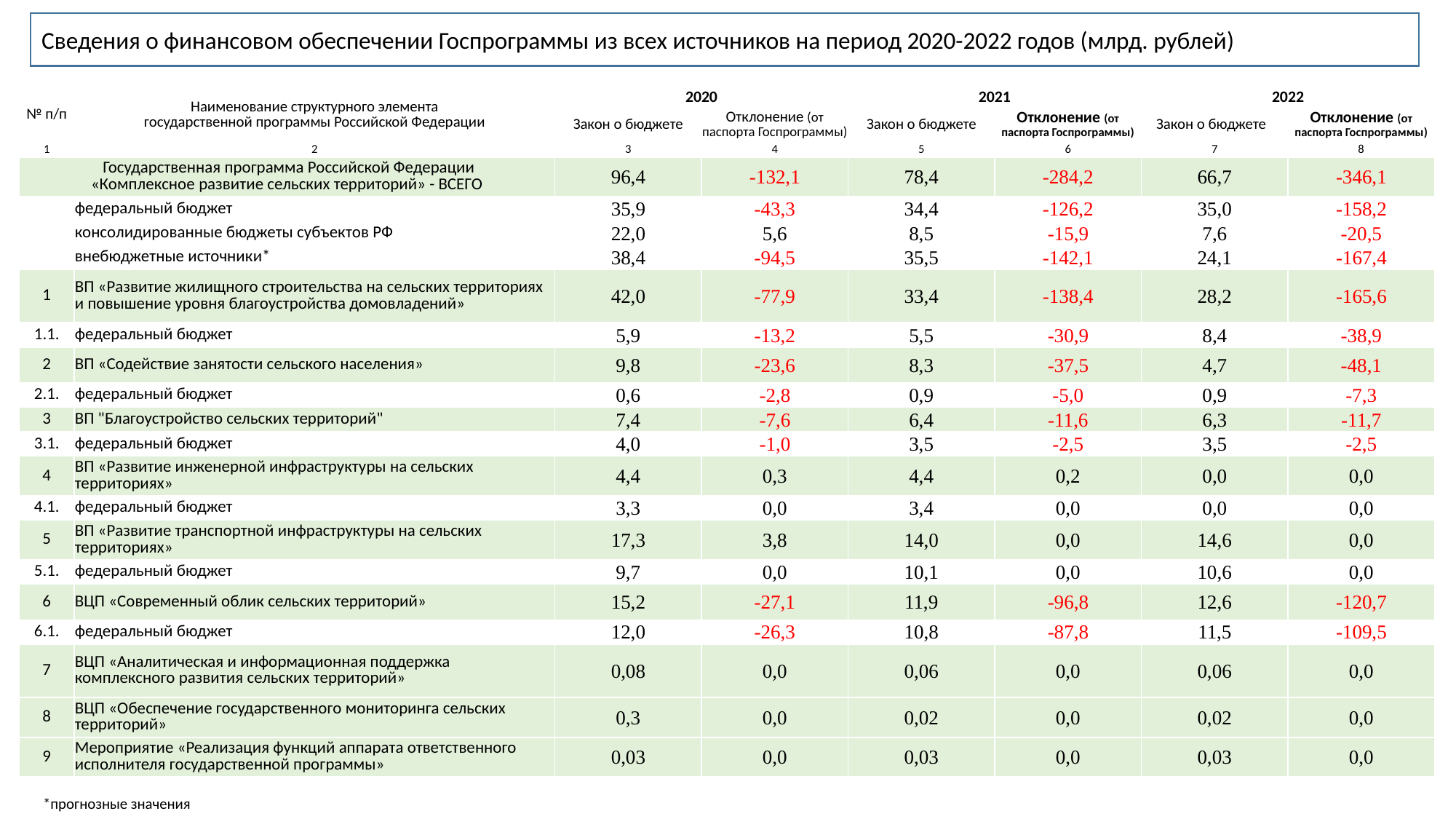

Сведения о финансовом обеспечении Госпрограммы из всех источников на период 2020-2022 годов (млрд. рублей)
| № п/п | Наименование структурного элемента государственной программы Российской Федерации | 2020 |  | 2021 |  | 2022 |  |
| --- | --- | --- | --- | --- | --- | --- | --- |
|  |  | Закон о бюджете | Отклонение (от паспорта Госпрограммы) | Закон о бюджете | Отклонение (от паспорта Госпрограммы) | Закон о бюджете | Отклонение (от паспорта Госпрограммы) |
| 1 | 2 | 3 | 4 | 5 | 6 | 7 | 8 |
| Государственная программа Российской Федерации «Комплексное развитие сельских территорий» - ВСЕГО |  | 96,4 | -132,1 | 78,4 | -284,2 | 66,7 | -346,1 |
|  | федеральный бюджет | 35,9 | -43,3 | 34,4 | -126,2 | 35,0 | -158,2 |
|  | консолидированные бюджеты субъектов РФ | 22,0 | 5,6 | 8,5 | -15,9 | 7,6 | -20,5 |
|  | внебюджетные источники\* | 38,4 | -94,5 | 35,5 | -142,1 | 24,1 | -167,4 |
| 1 | ВП «Развитие жилищного строительства на сельских территориях и повышение уровня благоустройства домовладений» | 42,0 | -77,9 | 33,4 | -138,4 | 28,2 | -165,6 |
| 1.1. | федеральный бюджет | 5,9 | -13,2 | 5,5 | -30,9 | 8,4 | -38,9 |
| 2 | ВП «Содействие занятости сельского населения» | 9,8 | -23,6 | 8,3 | -37,5 | 4,7 | -48,1 |
| 2.1. | федеральный бюджет | 0,6 | -2,8 | 0,9 | -5,0 | 0,9 | -7,3 |
| 3 | ВП "Благоустройство сельских территорий" | 7,4 | -7,6 | 6,4 | -11,6 | 6,3 | -11,7 |
| 3.1. | федеральный бюджет | 4,0 | -1,0 | 3,5 | -2,5 | 3,5 | -2,5 |
| 4 | ВП «Развитие инженерной инфраструктуры на сельских территориях» | 4,4 | 0,3 | 4,4 | 0,2 | 0,0 | 0,0 |
| 4.1. | федеральный бюджет | 3,3 | 0,0 | 3,4 | 0,0 | 0,0 | 0,0 |
| 5 | ВП «Развитие транспортной инфраструктуры на сельских территориях» | 17,3 | 3,8 | 14,0 | 0,0 | 14,6 | 0,0 |
| 5.1. | федеральный бюджет | 9,7 | 0,0 | 10,1 | 0,0 | 10,6 | 0,0 |
| 6 | ВЦП «Современный облик сельских территорий» | 15,2 | -27,1 | 11,9 | -96,8 | 12,6 | -120,7 |
| 6.1. | федеральный бюджет | 12,0 | -26,3 | 10,8 | -87,8 | 11,5 | -109,5 |
| 7 | ВЦП «Аналитическая и информационная поддержка комплексного развития сельских территорий» | 0,08 | 0,0 | 0,06 | 0,0 | 0,06 | 0,0 |
| 8 | ВЦП «Обеспечение государственного мониторинга сельских территорий» | 0,3 | 0,0 | 0,02 | 0,0 | 0,02 | 0,0 |
| 9 | Мероприятие «Реализация функций аппарата ответственного исполнителя государственной программы» | 0,03 | 0,0 | 0,03 | 0,0 | 0,03 | 0,0 |
*прогнозные значения